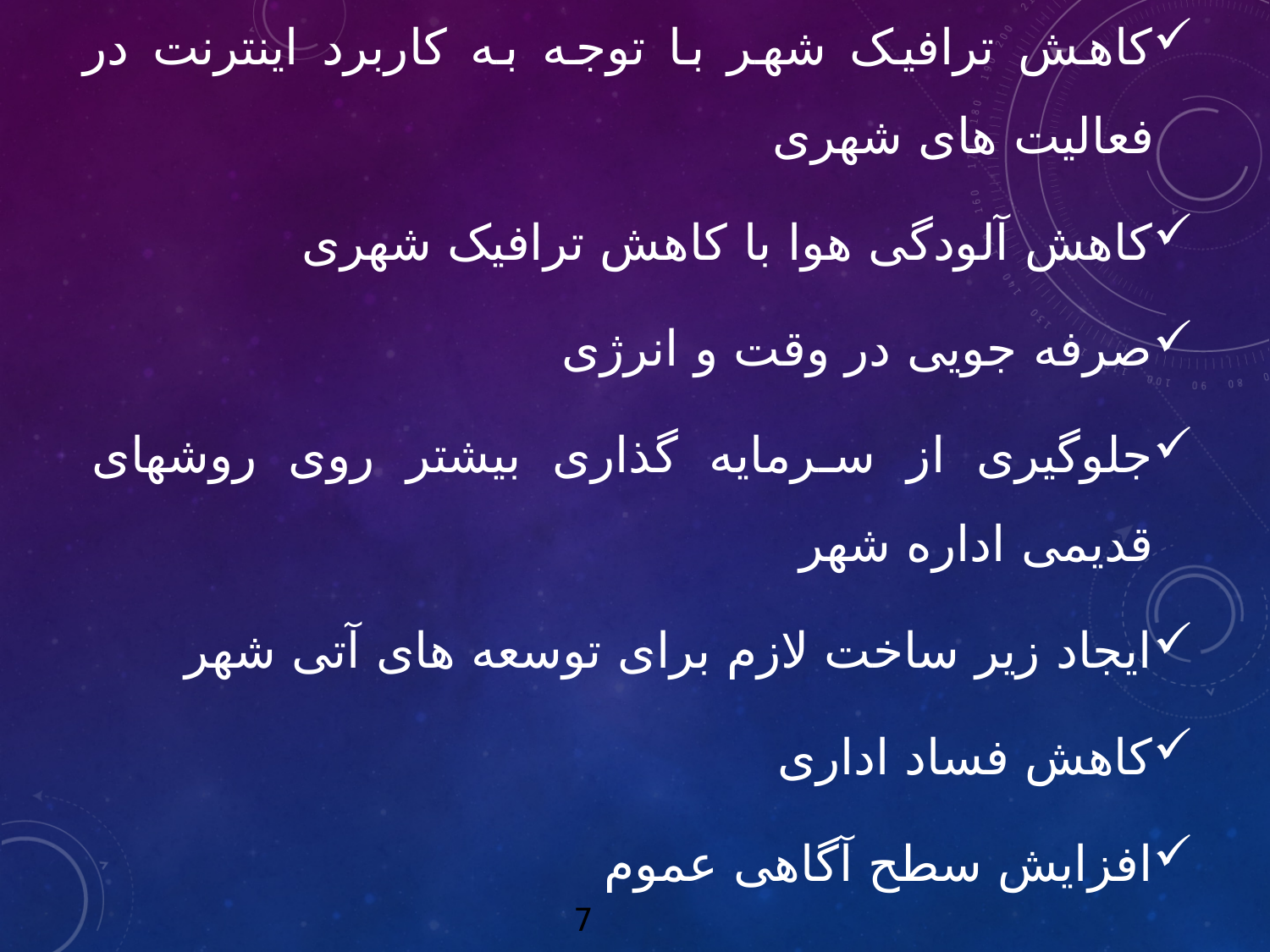

کاهش ترافیک شهر با توجه به کاربرد اینترنت در فعالیت های شهری
کاهش آلودگی هوا با کاهش ترافیک شهری
صرفه جویی در وقت و انرژی
جلوگیری از سرمایه گذاری بیشتر روی روشهای قدیمی اداره شهر
ایجاد زیر ساخت لازم برای توسعه های آتی شهر
کاهش فساد اداری
افزایش سطح آگاهی عموم
7